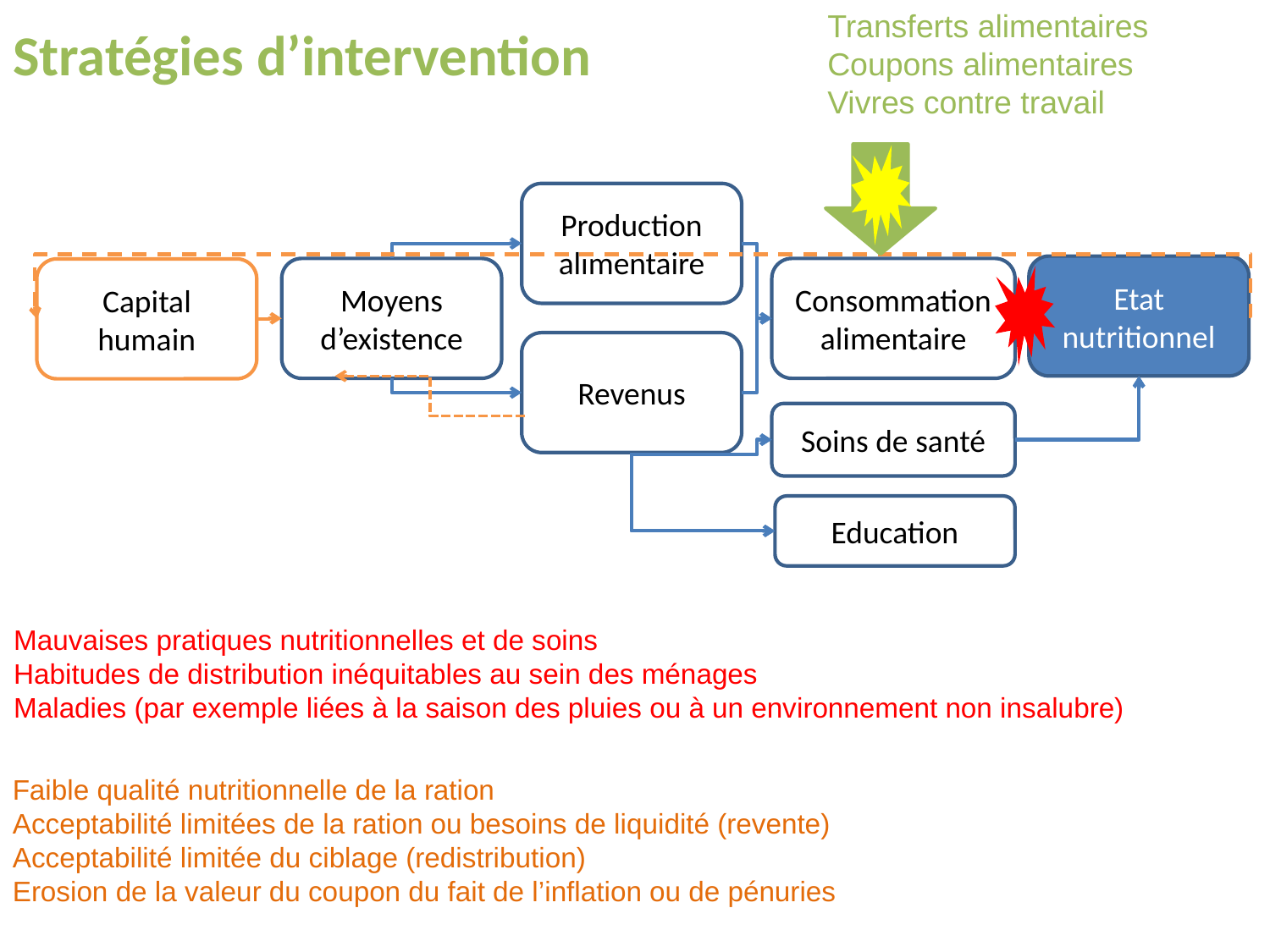

# Stratégies d’intervention
Transferts alimentaires
Coupons alimentaires
Vivres contre travail

Production alimentaire
Etat nutritionnel
Moyens d’existence
Consommation alimentaire
Capital humain

Revenus
Soins de santé
Education
Mauvaises pratiques nutritionnelles et de soins
Habitudes de distribution inéquitables au sein des ménages
Maladies (par exemple liées à la saison des pluies ou à un environnement non insalubre)
Faible qualité nutritionnelle de la ration
Acceptabilité limitées de la ration ou besoins de liquidité (revente)
Acceptabilité limitée du ciblage (redistribution)
Erosion de la valeur du coupon du fait de l’inflation ou de pénuries